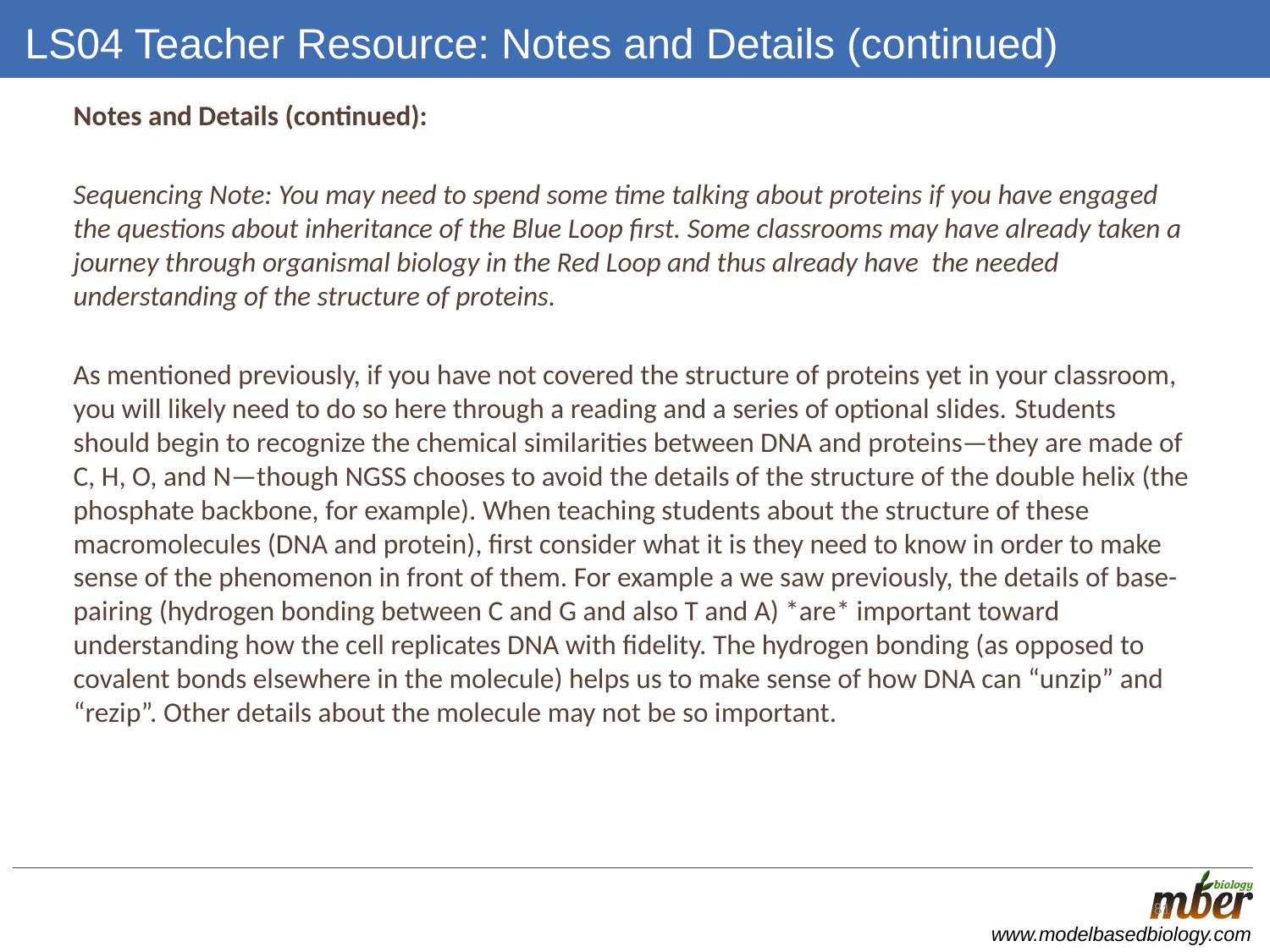

# LS04 Teacher Resource: Notes and Details (continued)
Notes and Details (continued):

Sequencing Note: You may need to spend some time talking about proteins if you have engaged the questions about inheritance of the Blue Loop first. Some classrooms may have already taken a journey through organismal biology in the Red Loop and thus already have  the needed understanding of the structure of proteins.

As mentioned previously, if you have not covered the structure of proteins yet in your classroom, you will likely need to do so here through a reading and a series of optional slides. Students should begin to recognize the chemical similarities between DNA and proteins—they are made of C, H, O, and N—though NGSS chooses to avoid the details of the structure of the double helix (the phosphate backbone, for example). When teaching students about the structure of these macromolecules (DNA and protein), first consider what it is they need to know in order to make sense of the phenomenon in front of them. For example a we saw previously, the details of base-pairing (hydrogen bonding between C and G and also T and A) *are* important toward understanding how the cell replicates DNA with fidelity. The hydrogen bonding (as opposed to covalent bonds elsewhere in the molecule) helps us to make sense of how DNA can “unzip” and “rezip”. Other details about the molecule may not be so important.

81